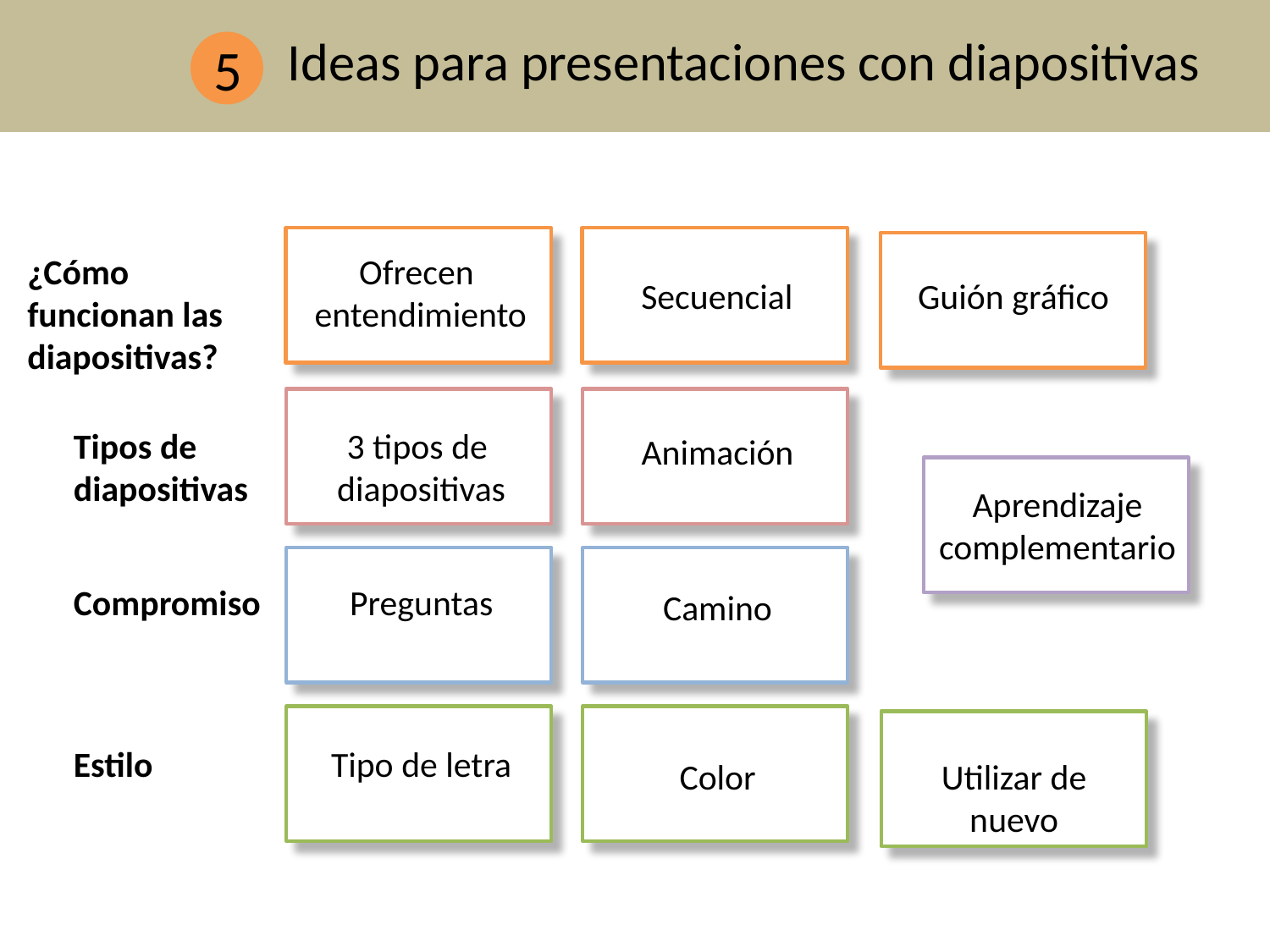

Ideas para presentaciones con diapositivas
5

¿Cómo funcionan las diapositivas?
Ofrecen
entendimiento
Secuencial
Guión gráfico

Tipos de diapositivas
3 tipos de
diapositivas
Animación

Aprendizaje complementario

Compromiso
Preguntas
Camino

Estilo
Tipo de letra
Color
Utilizar de nuevo